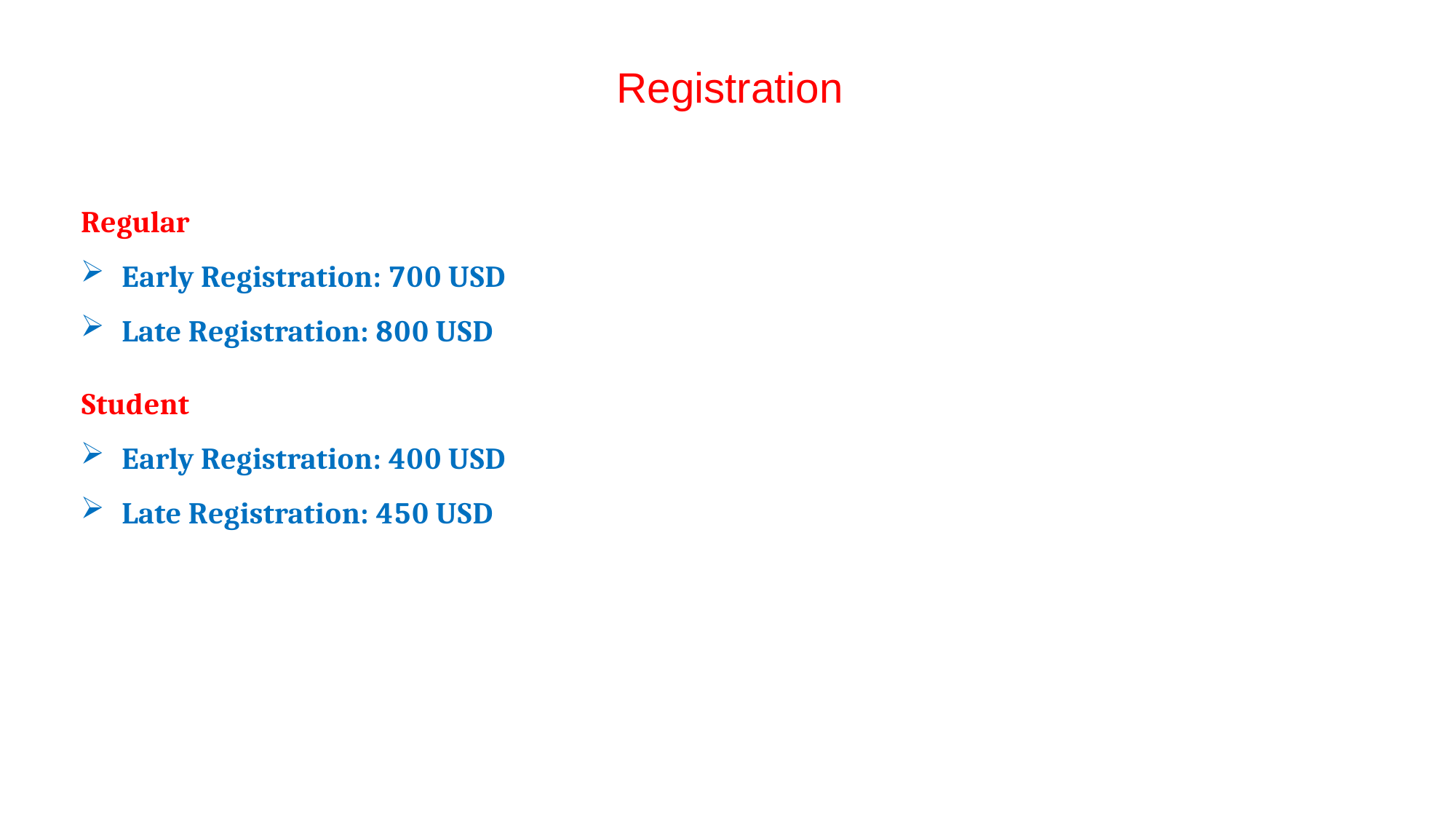

Registration
Regular
Early Registration: 700 USD
Late Registration: 800 USD

Student
Early Registration: 400 USD
Late Registration: 450 USD